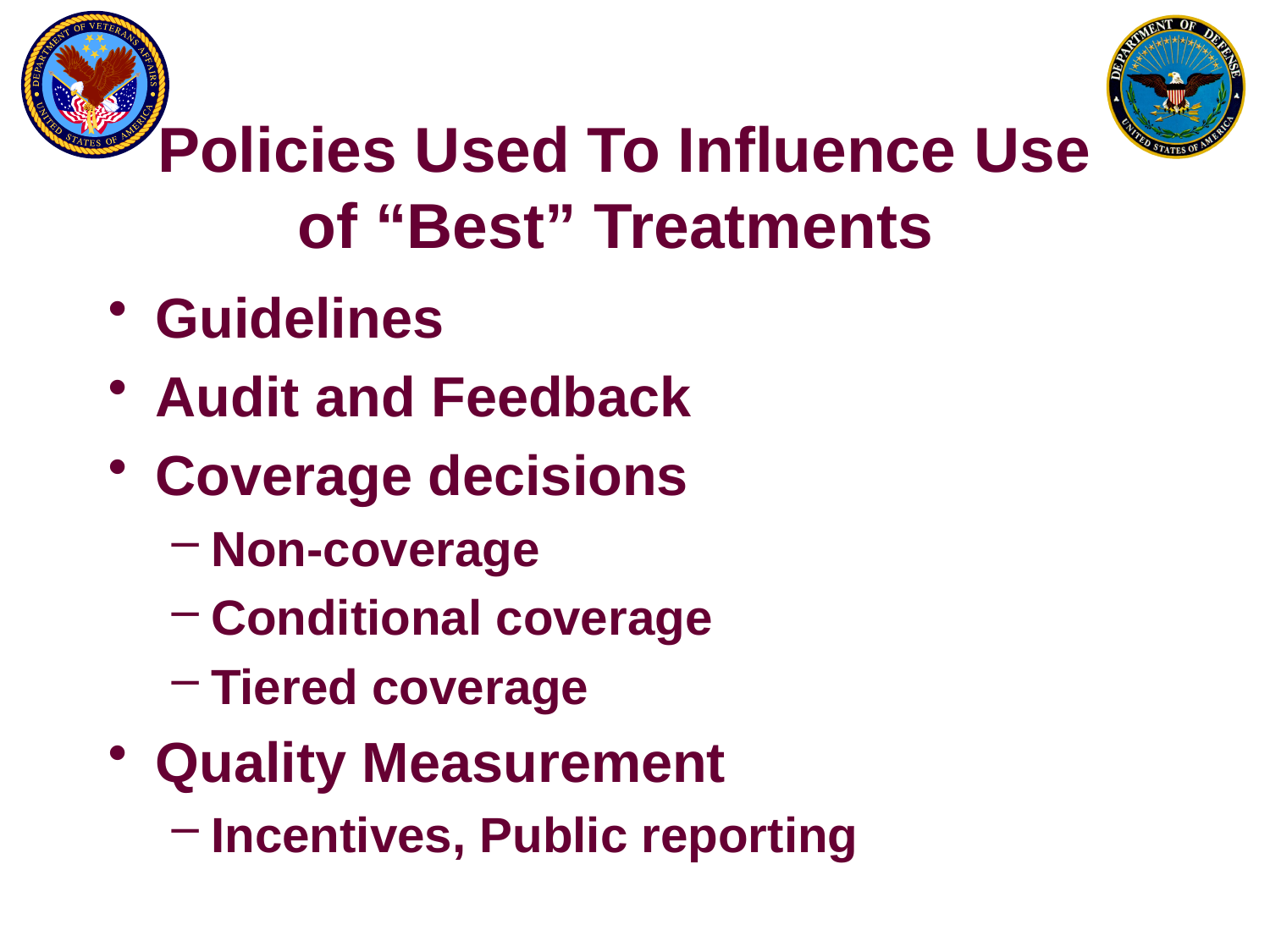

# Policies Used To Influence Use of “Best” Treatments
Guidelines
Audit and Feedback
Coverage decisions
Non-coverage
Conditional coverage
Tiered coverage
Quality Measurement
Incentives, Public reporting